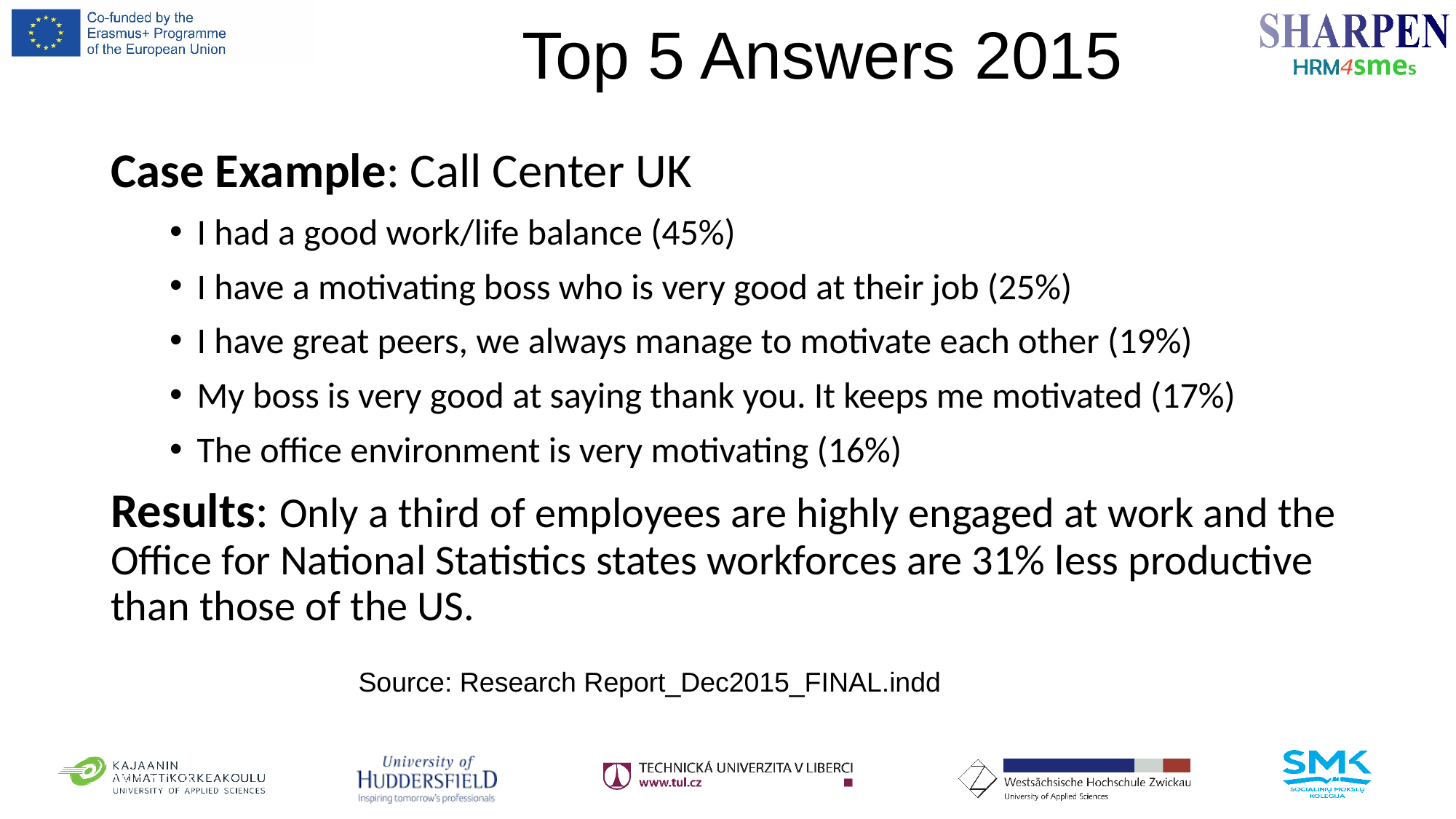

# Top 5 Answers 2015
Case Example: Call Center UK
I had a good work/life balance (45%)
I have a motivating boss who is very good at their job (25%)
I have great peers, we always manage to motivate each other (19%)
My boss is very good at saying thank you. It keeps me motivated (17%)
The office environment is very motivating (16%)
Results: Only a third of employees are highly engaged at work and the Office for National Statistics states workforces are 31% less productive than those of the US.
Source: Research Report_Dec2015_FINAL.indd
15.1.2018

21